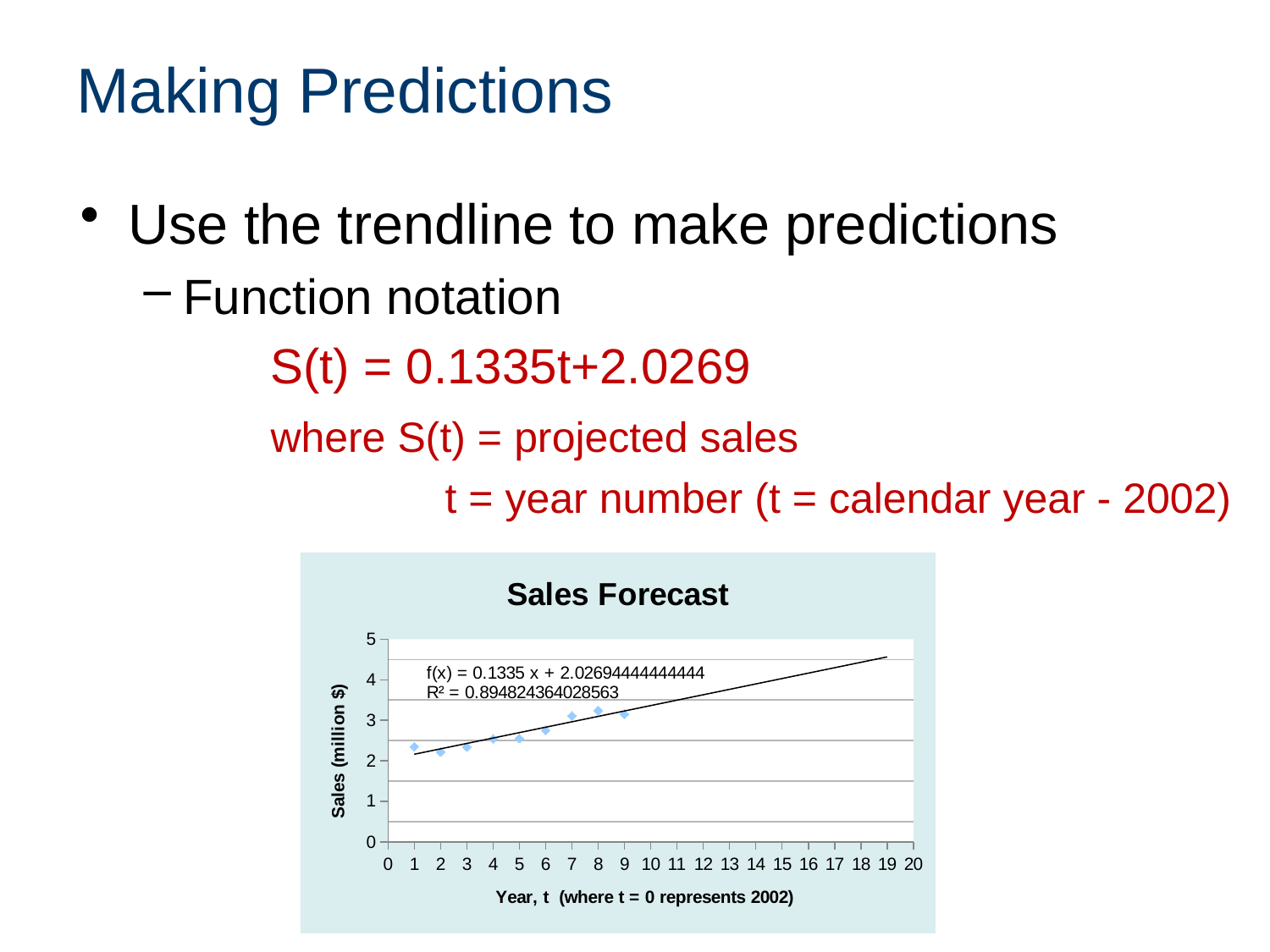

# Making Predictions
Use the trendline to make predictions
Function notation
 	S(t) = 0.1335t+2.0269
	where S(t) = projected sales
		    t = year number (t = calendar year - 2002)

### Chart: Sales Forecast

| Category |  |
|---|---|